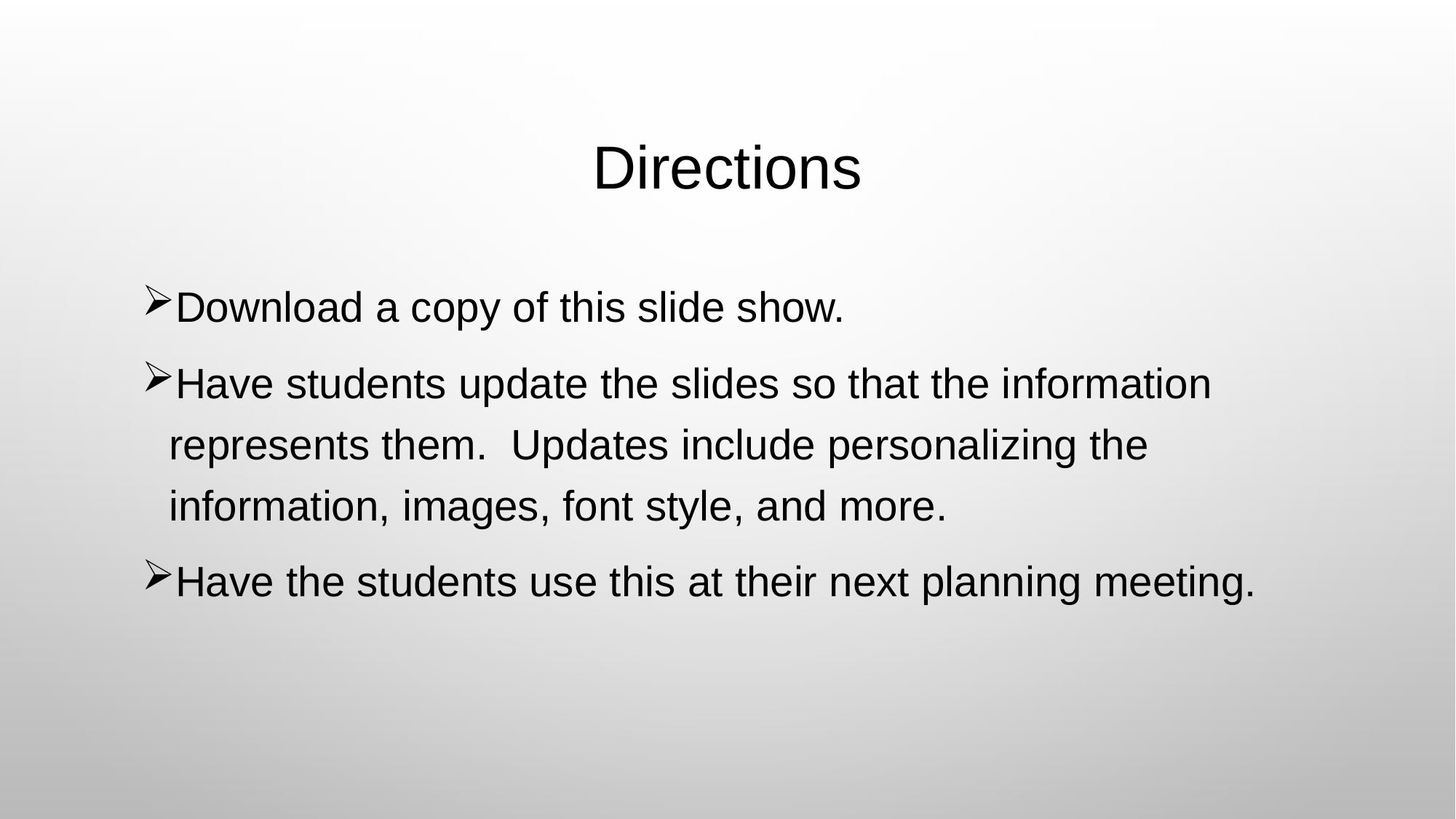

# Directions
Download a copy of this slide show.
Have students update the slides so that the information represents them.  Updates include personalizing the information, images, font style, and more.
Have the students use this at their next planning meeting.